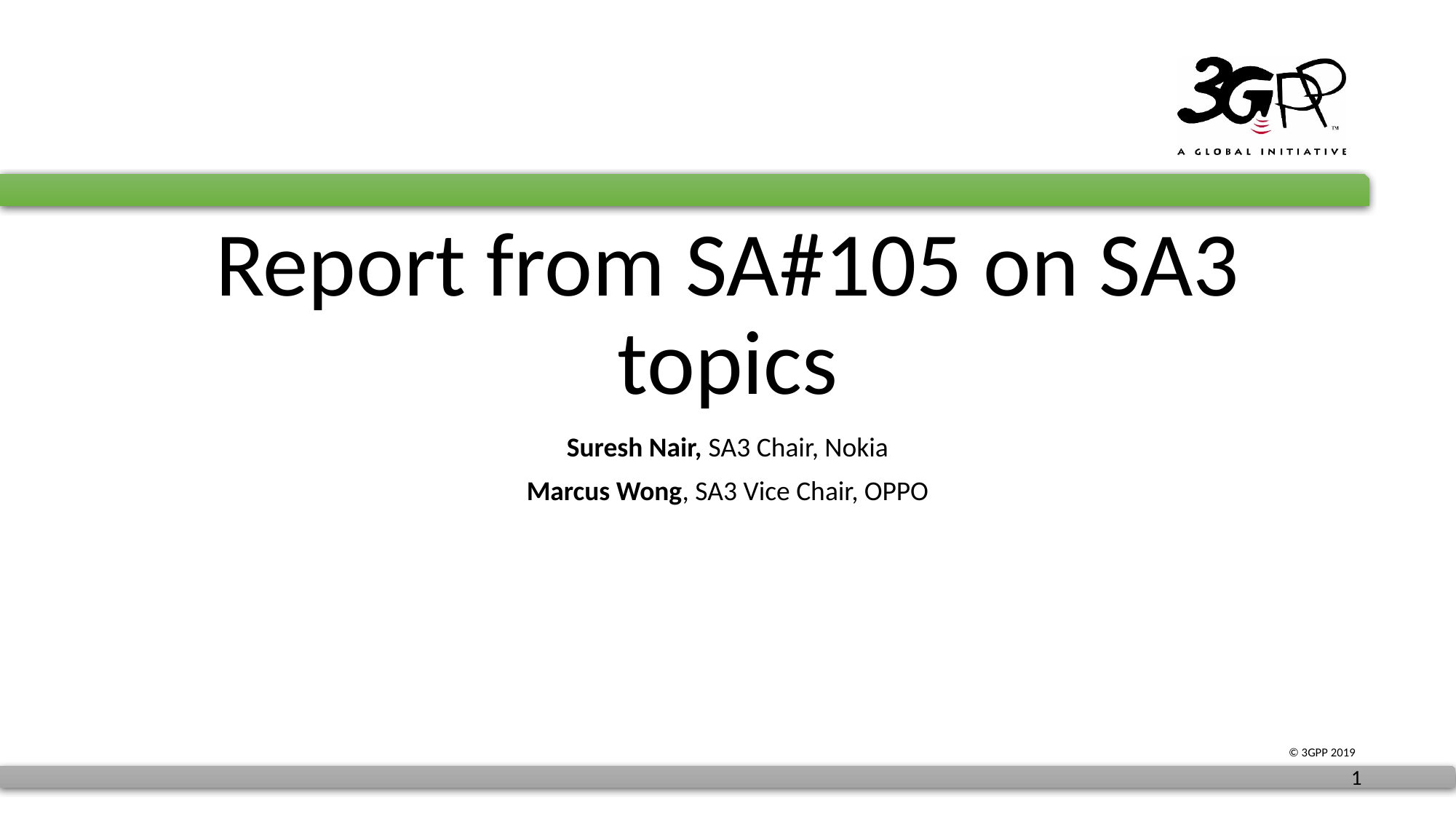

# Report from SA#105 on SA3 topics
Suresh Nair, SA3 Chair, Nokia
Marcus Wong, SA3 Vice Chair, OPPO